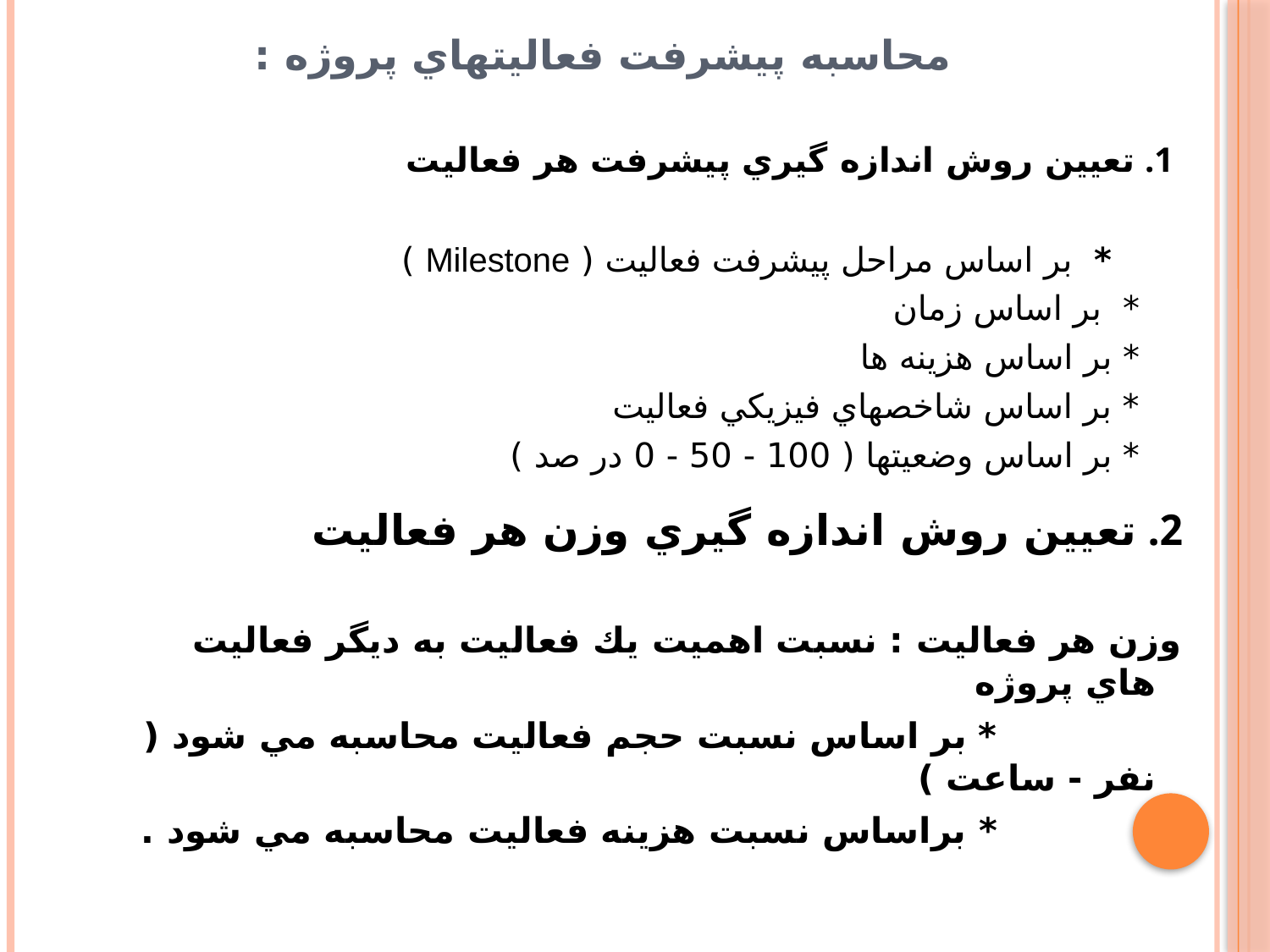

# محاسبه پيشرفت فعاليتهاي پروژه :
 1. تعيين روش اندازه گيري پيشرفت هر فعاليت

      *  بر اساس مراحل پيشرفت فعاليت ( Milestone )
    *  بر اساس زمان
    * بر اساس هزينه ها
    * بر اساس شاخصهاي فيزيكي فعاليت
    * بر اساس وضعيتها ( 100 - 50 - 0 در صد )

 2. تعيين روش اندازه گيري وزن هر فعاليت

 وزن هر فعاليت : نسبت اهميت يك فعاليت به ديگر فعاليت هاي پروژه
                * بر اساس نسبت حجم فعاليت محاسبه مي شود ( نفر - ساعت )
                * براساس نسبت هزينه فعاليت محاسبه مي شود .